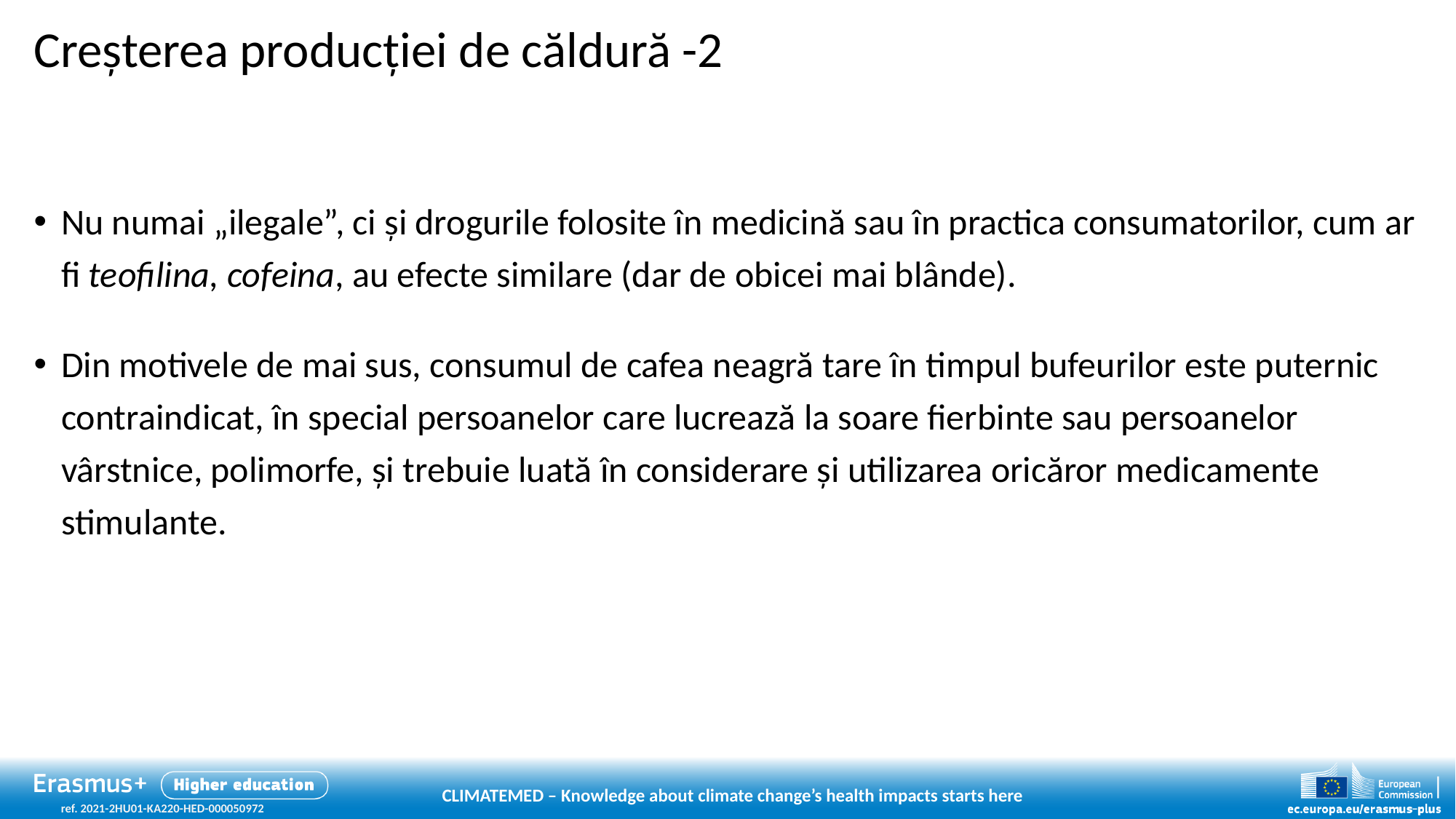

# Creșterea producției de căldură -2
Nu numai „ilegale”, ci și drogurile folosite în medicină sau în practica consumatorilor, cum ar fi teofilina, cofeina, au efecte similare (dar de obicei mai blânde).
Din motivele de mai sus, consumul de cafea neagră tare în timpul bufeurilor este puternic contraindicat, în special persoanelor care lucrează la soare fierbinte sau persoanelor vârstnice, polimorfe, și trebuie luată în considerare și utilizarea oricăror medicamente stimulante.